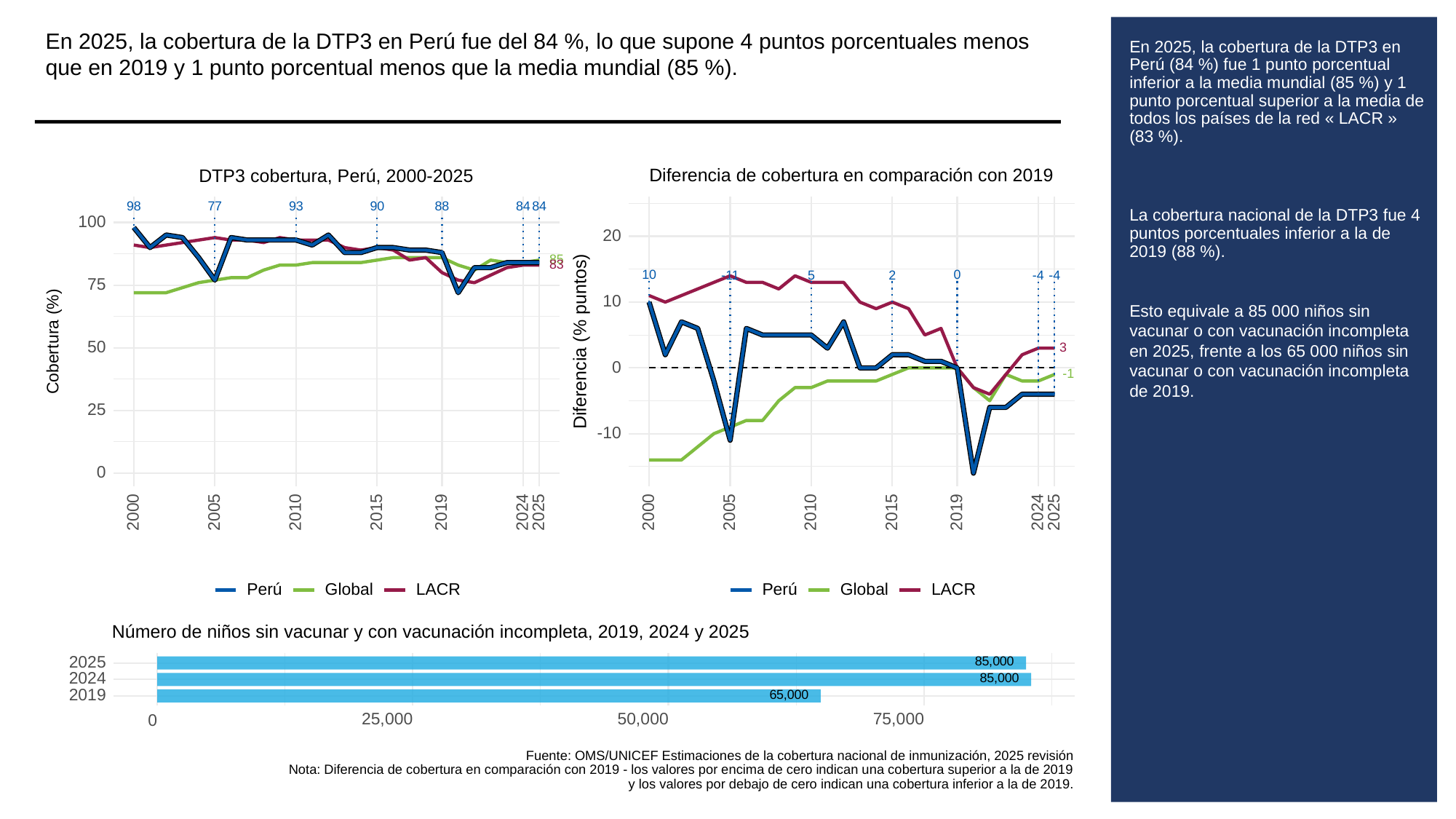

En 2025, la cobertura de la DTP3 en Perú fue del 84 %, lo que supone 4 puntos porcentuales menos que en 2019 y 1 punto porcentual menos que la media mundial (85 %).
# En 2025, la cobertura de la DTP3 en Perú (84 %) fue 1 punto porcentual inferior a la media mundial (85 %) y 1 punto porcentual superior a la media de todos los países de la red « LACR » (83 %).

La cobertura nacional de la DTP3 fue 4 puntos porcentuales inferior a la de 2019 (88 %).

Esto equivale a 85 000 niños sin vacunar o con vacunación incompleta en 2025, frente a los 65 000 niños sin vacunar o con vacunación incompleta de 2019.

Diferencia de cobertura en comparación con 2019
DTP3 cobertura, Perú, 2000-2025

93
98
90
88
84
84
77

100

20

85

83

10
0
-11
2
5
-4
-4

75

10

Diferencia (% puntos)
Cobertura (%)

50
3

0

-1

25

-10

0

2000
2005
2010
2015
2019
2024
2025
2000
2005
2010
2015
2019
2024
2025
Global
LACR
Global
LACR
Perú
Perú

Número de niños sin vacunar y con vacunación incompleta, 2019, 2024 y 2025

85,000
2025

85,000
2024

65,000
2019

25,000
50,000
75,000
0
Fuente: OMS/UNICEF Estimaciones de la cobertura nacional de inmunización, 2025 revisión
Nota: Diferencia de cobertura en comparación con 2019 - los valores por encima de cero indican una cobertura superior a la de 2019
y los valores por debajo de cero indican una cobertura inferior a la de 2019.